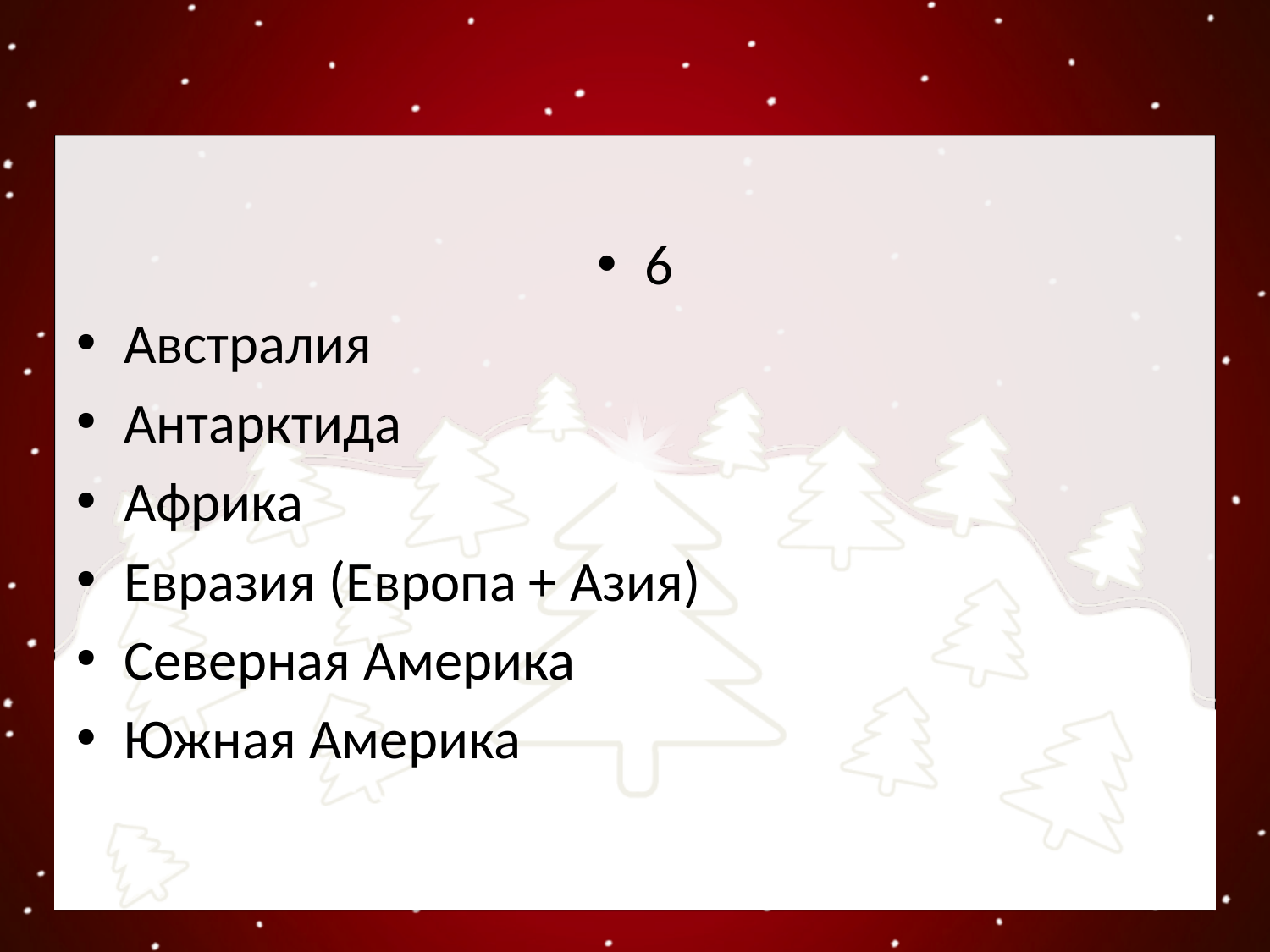

6
Австралия
Антарктида
Африка
Евразия (Европа + Азия)
Северная Америка
Южная Америка